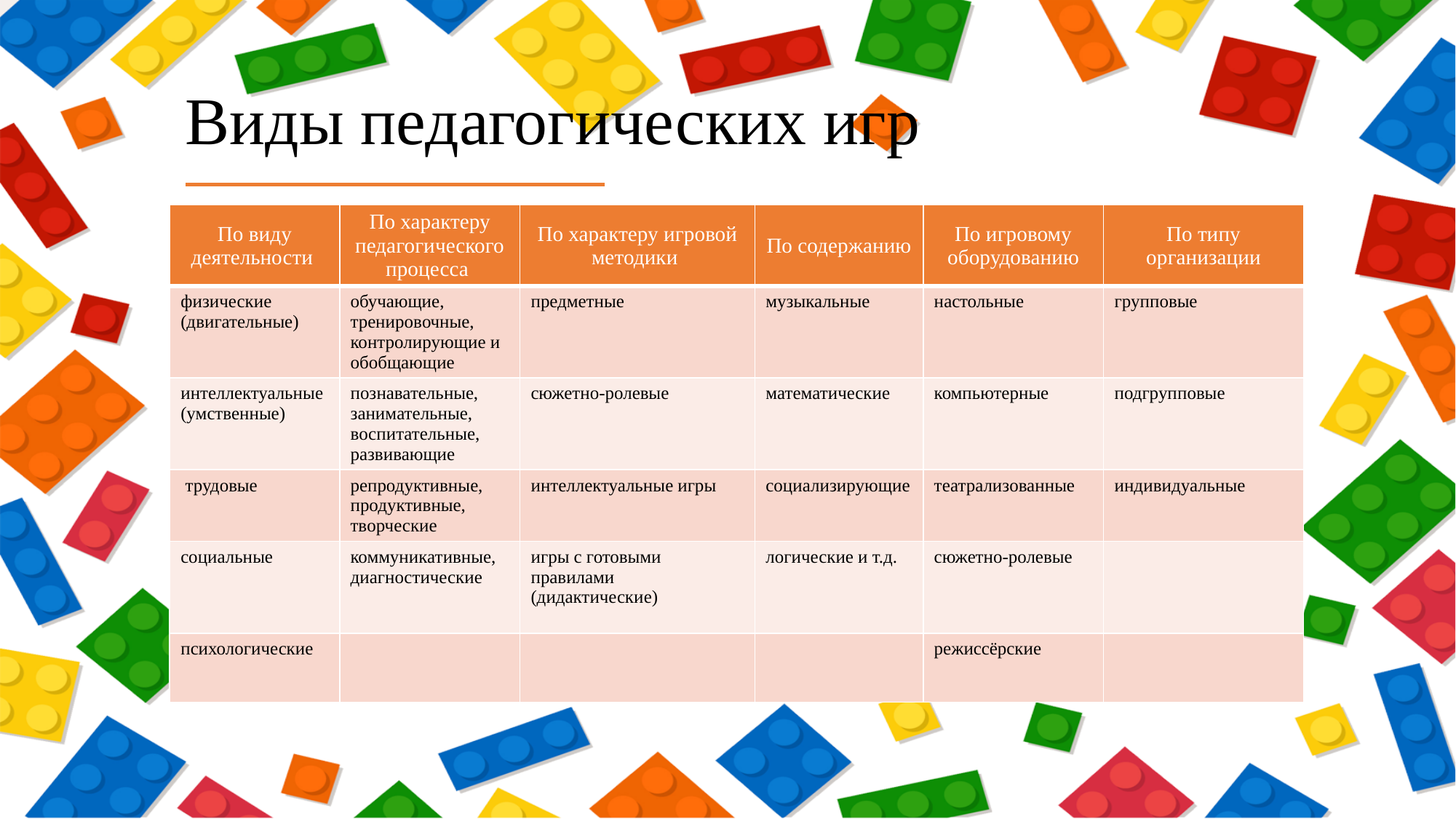

# Виды педагогических игр
| По виду деятельности | По характеру педагогического процесса | По характеру игровой методики | По содержанию | По игровому оборудованию | По типу организации |
| --- | --- | --- | --- | --- | --- |
| физические (двигательные) | обучающие, тренировочные, контролирующие и обобщающие | предметные | музыкальные | настольные | групповые |
| интеллектуальные (умственные) | познавательные, занимательные, воспитательные, развивающие | сюжетно-ролевые | математические | компьютерные | подгрупповые |
| трудовые | репродуктивные, продуктивные, творческие | интеллектуальные игры | социализирующие | театрализованные | индивидуальные |
| социальные | коммуникативные, диагностические | игры с готовыми правилами (дидактические) | логические и т.д. | сюжетно-ролевые |  |
| психологические |  |  |  | режиссёрские |  |